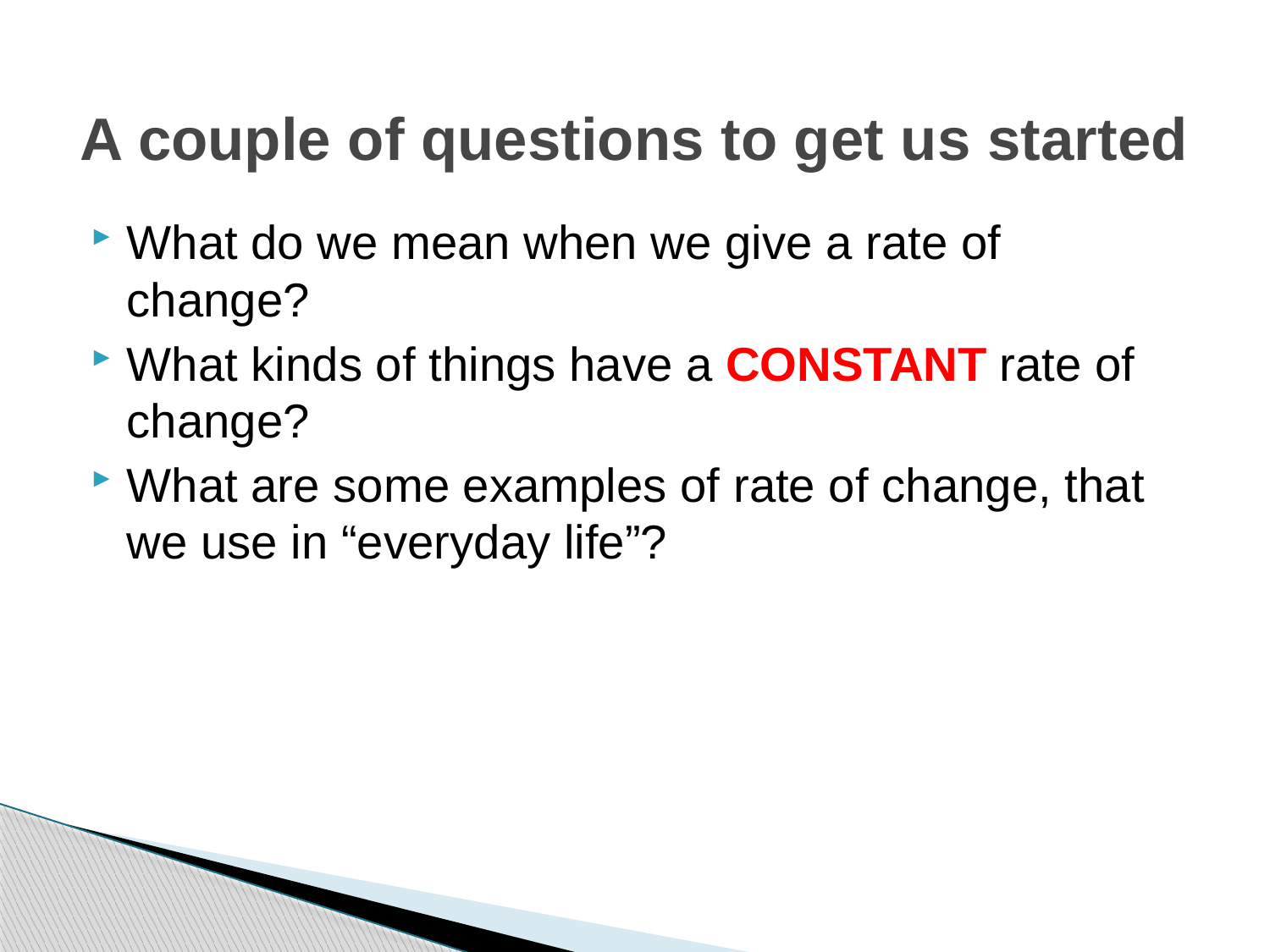

# A couple of questions to get us started
What do we mean when we give a rate of change?
What kinds of things have a CONSTANT rate of change?
What are some examples of rate of change, that we use in “everyday life”?